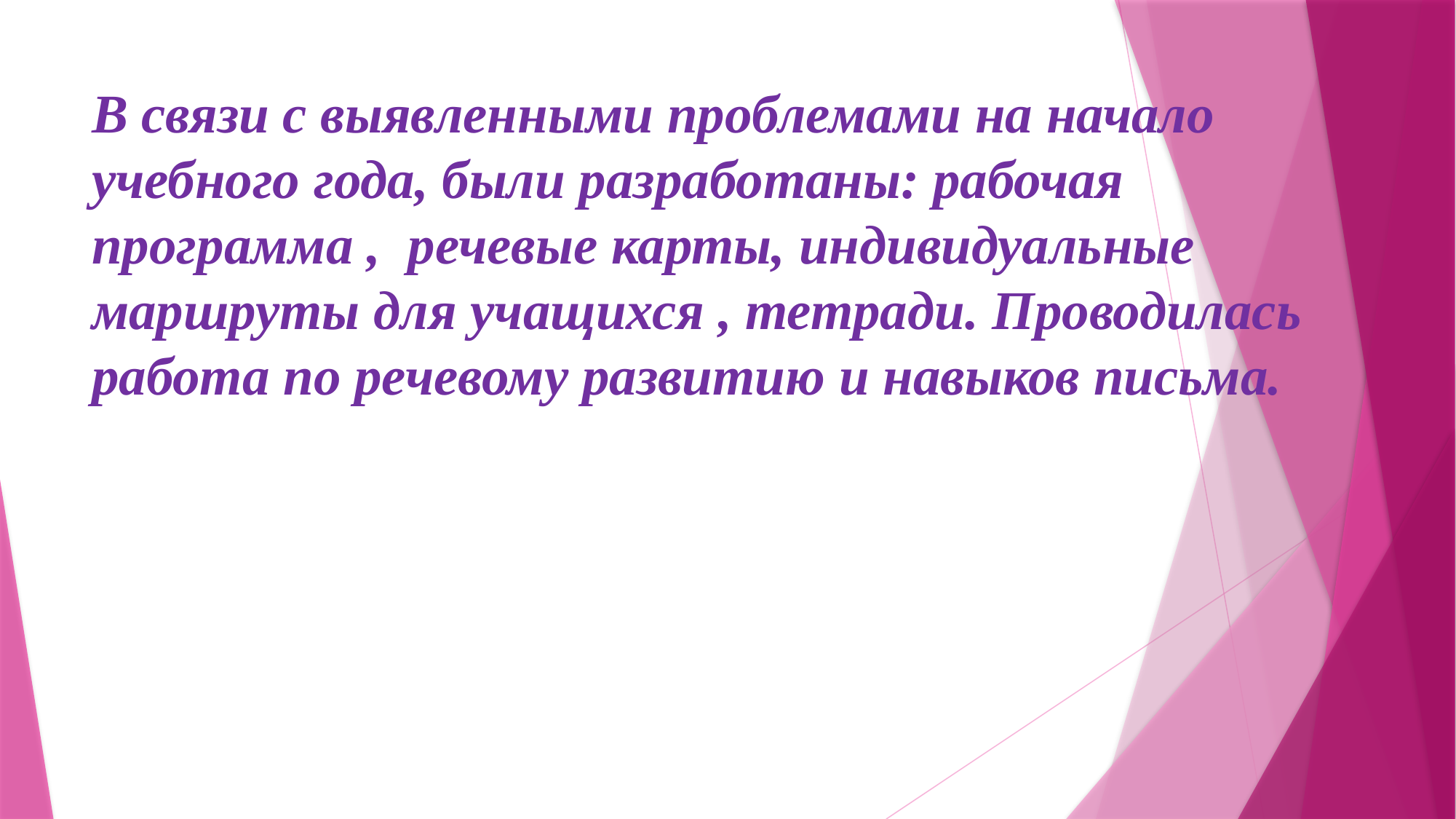

# В связи с выявленными проблемами на начало учебного года, были разработаны: рабочая программа ,  речевые карты, индивидуальные маршруты для учащихся , тетради. Проводилась работа по речевому развитию и навыков письма.